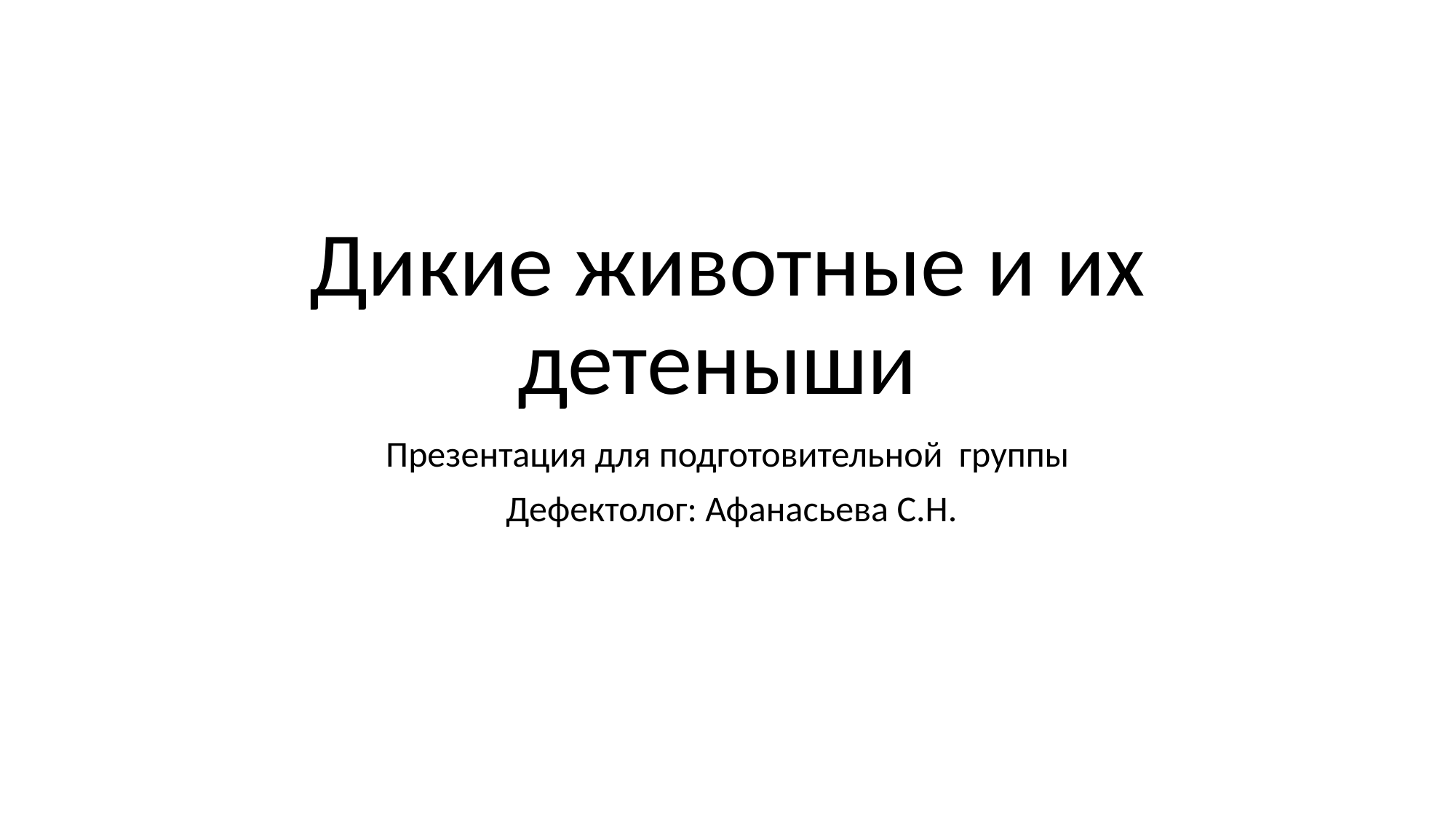

# Дикие животные и их детеныши
Презентация для подготовительной  группы
 Дефектолог: Афанасьева С.Н.